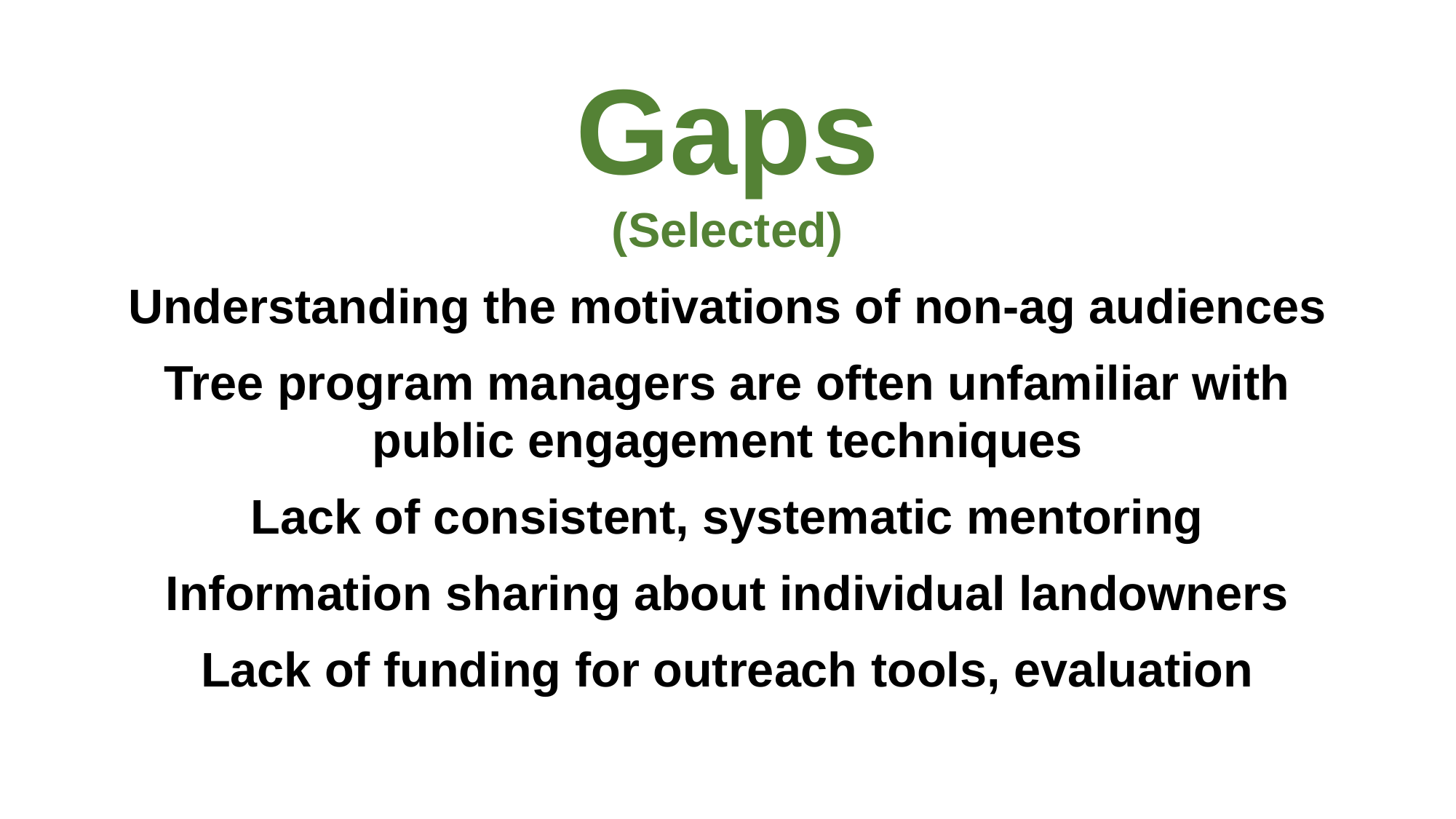

Gaps
(Selected)
Understanding the motivations of non-ag audiences
Tree program managers are often unfamiliar with public engagement techniques
Lack of consistent, systematic mentoring
Information sharing about individual landowners
Lack of funding for outreach tools, evaluation